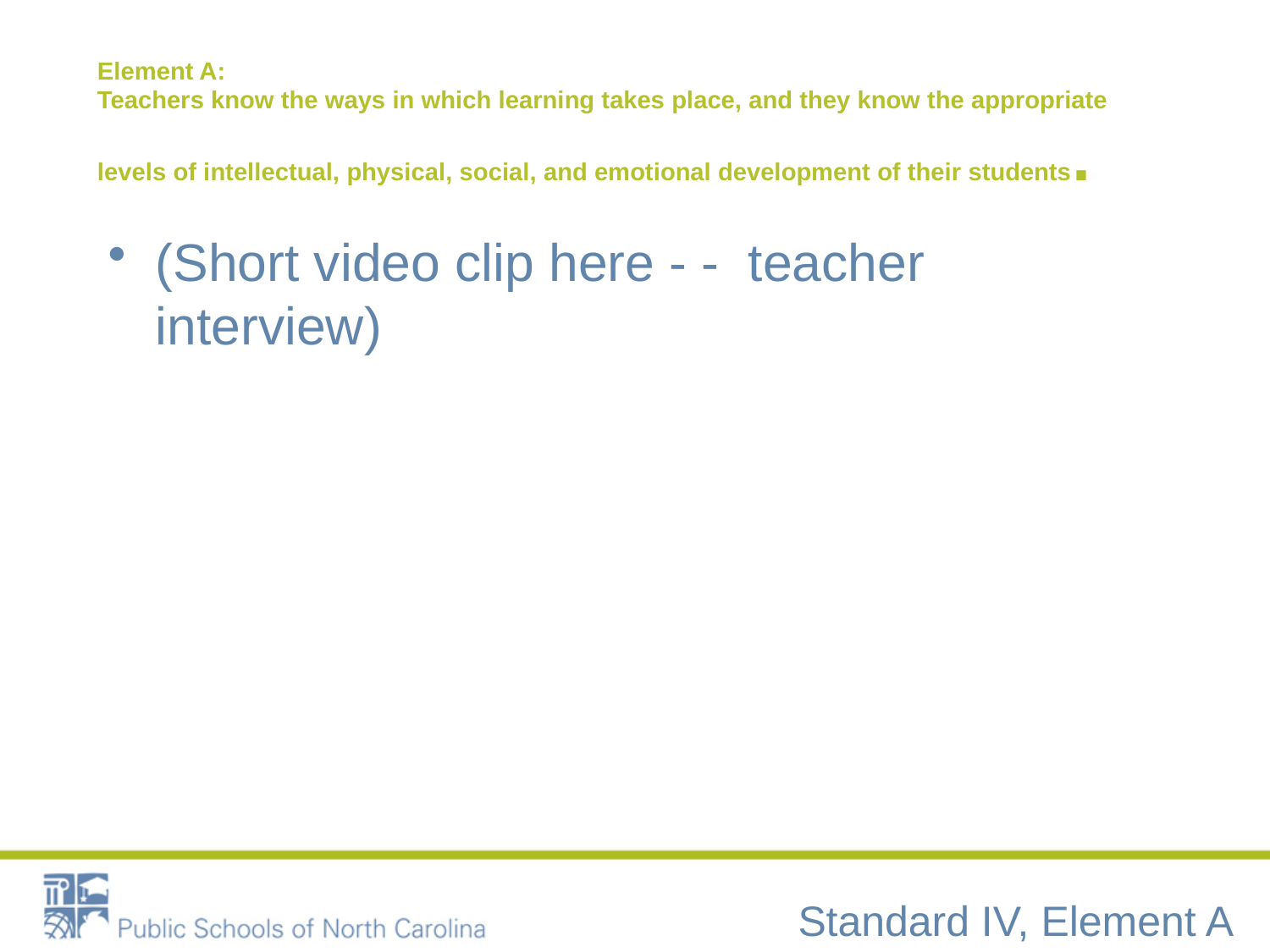

# Element A: Teachers know the ways in which learning takes place, and they know the appropriate levels of intellectual, physical, social, and emotional development of their students.
(Short video clip here - -  teacher interview)
Standard IV, Element A